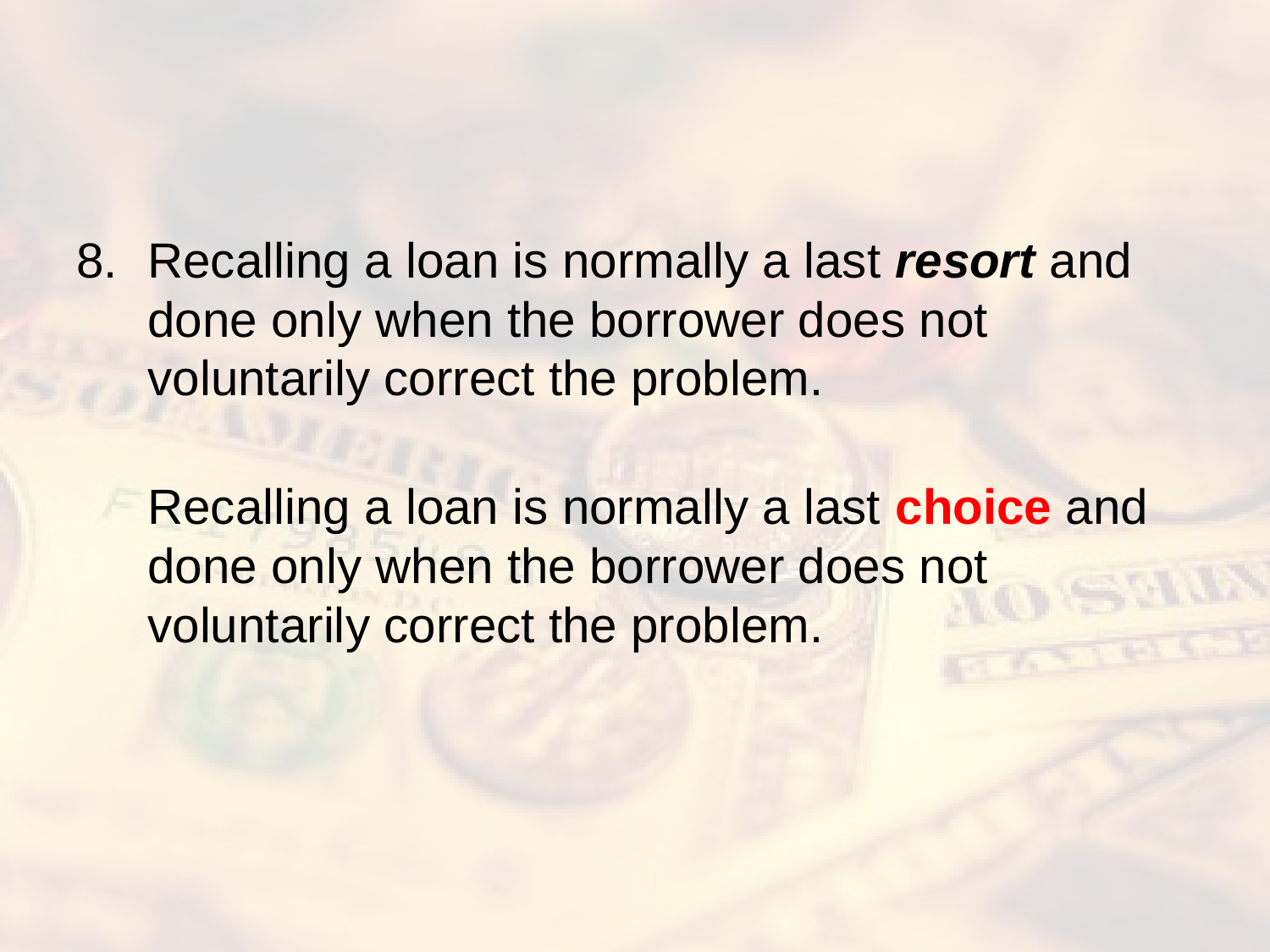

#
Recalling a loan is normally a last resort and done only when the borrower does not voluntarily correct the problem.
Recalling a loan is normally a last choice and done only when the borrower does not voluntarily correct the problem.